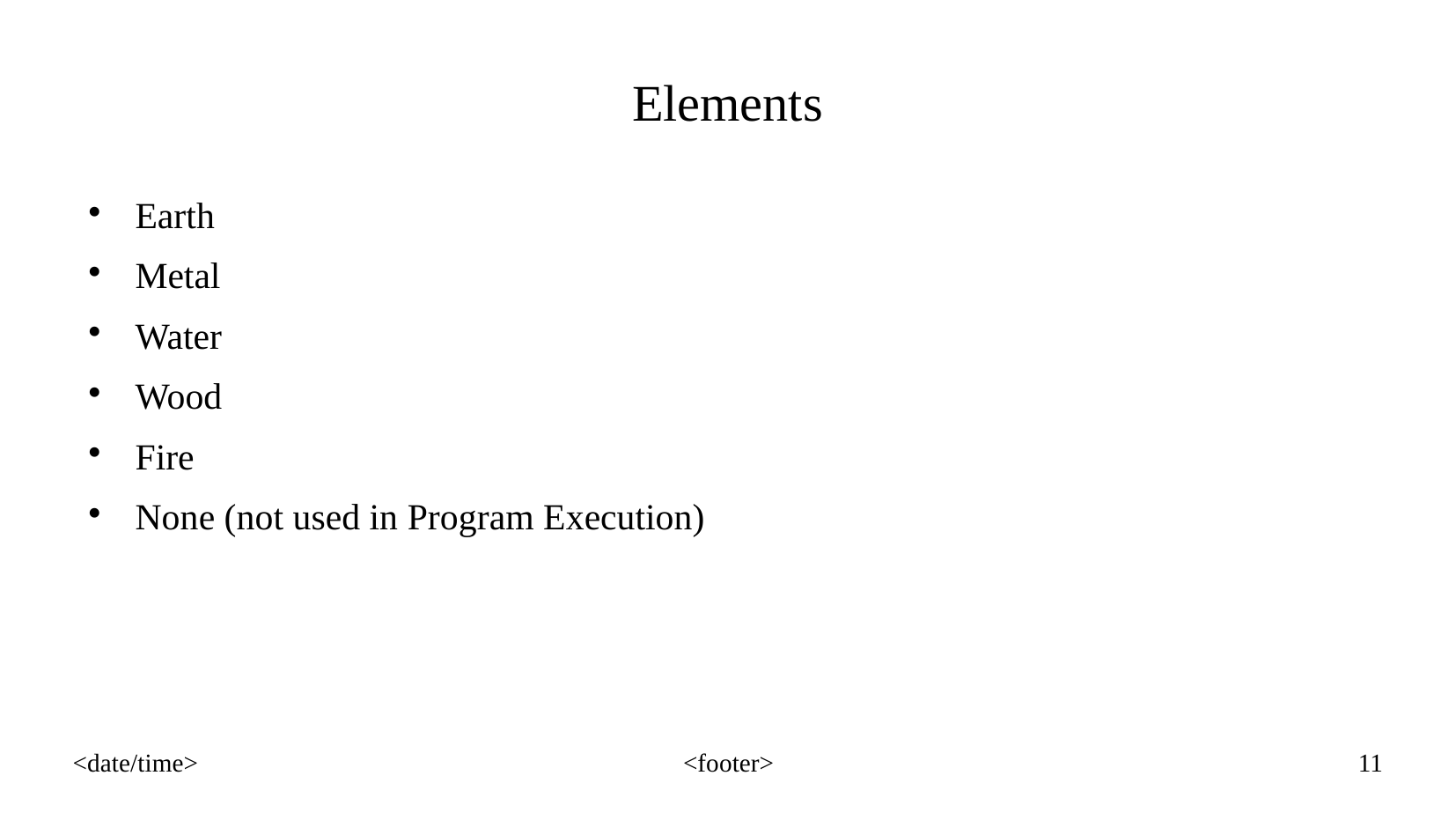

Elements
Earth
Metal
Water
Wood
Fire
None (not used in Program Execution)